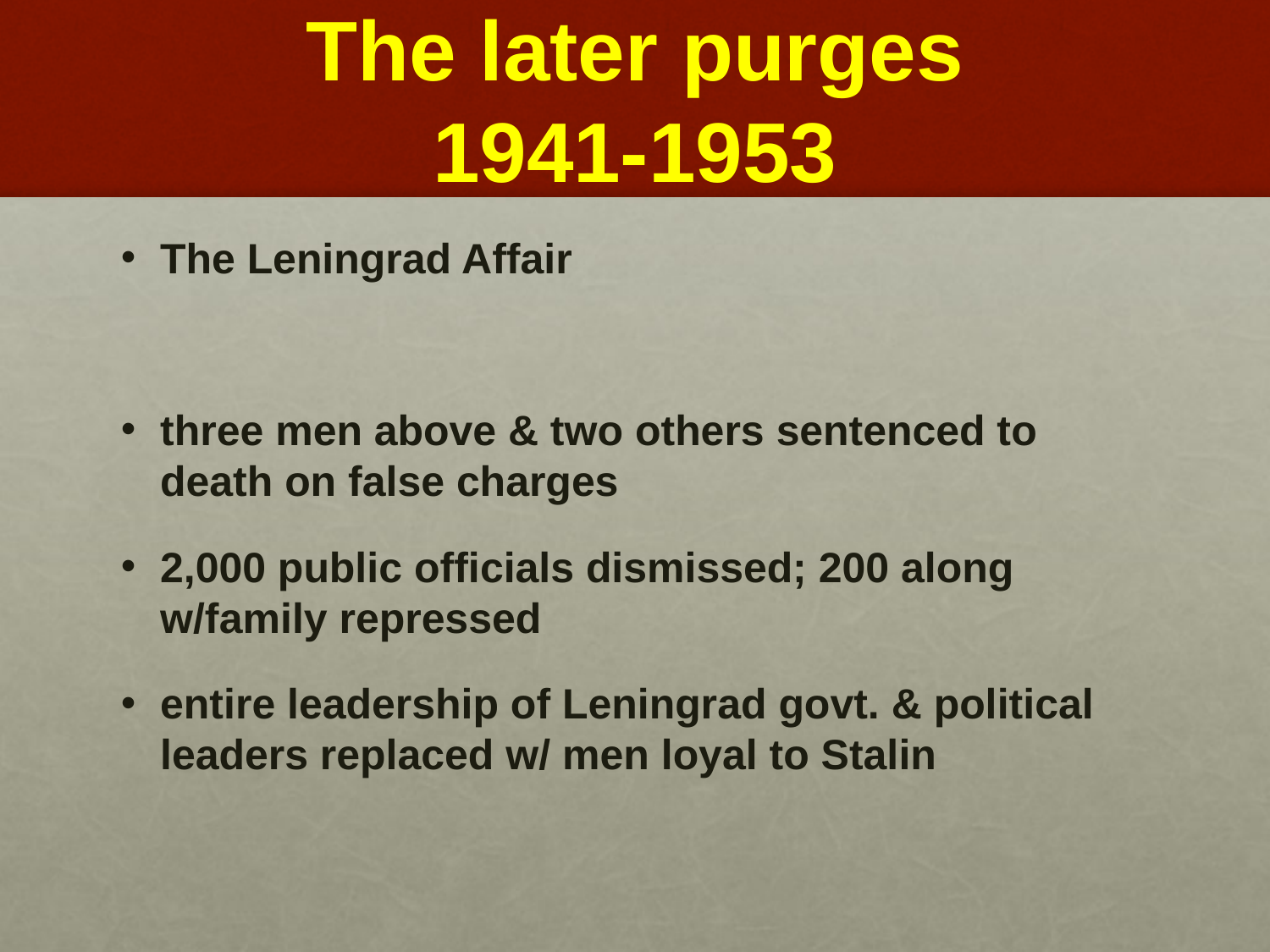

# The later purges 1941-1953
The Leningrad Affair

three men above & two others sentenced to death on false charges
2,000 public officials dismissed; 200 along w/family repressed
entire leadership of Leningrad govt. & political leaders replaced w/ men loyal to Stalin